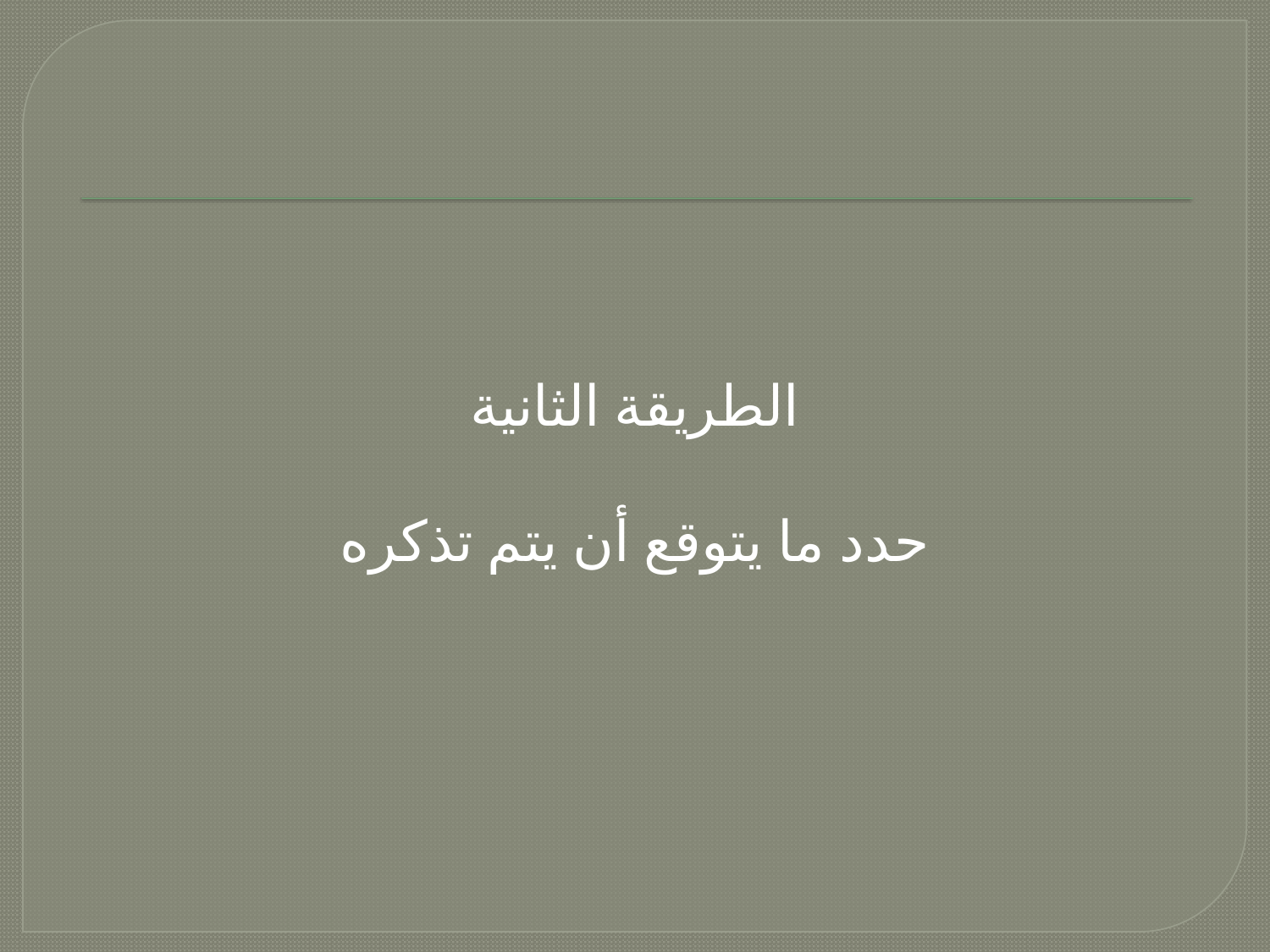

#

الطريقة الثانية

حدد ما يتوقع أن يتم تذكره